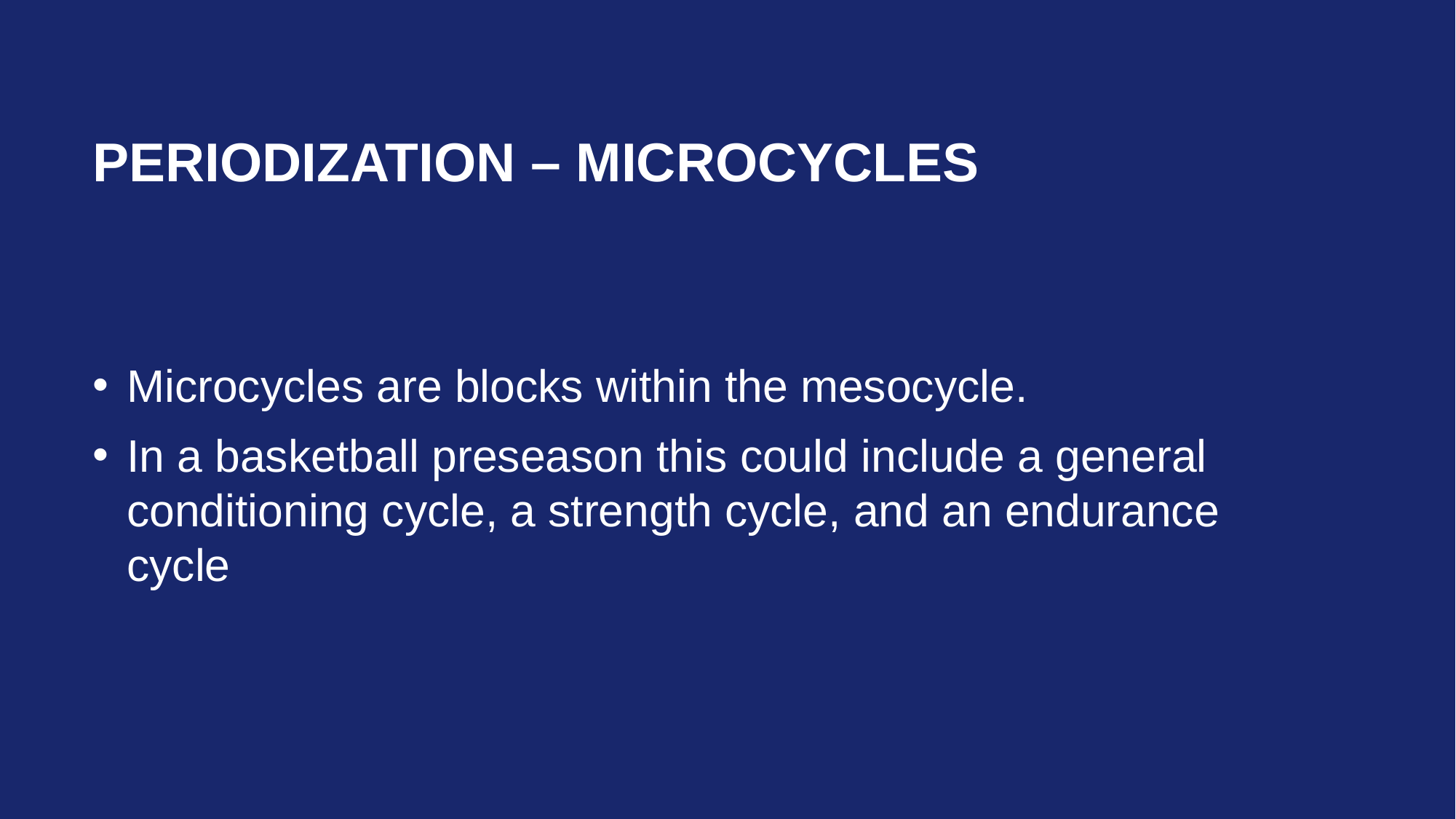

# Periodization – Microcycles
Microcycles are blocks within the mesocycle.
In a basketball preseason this could include a general conditioning cycle, a strength cycle, and an endurance cycle